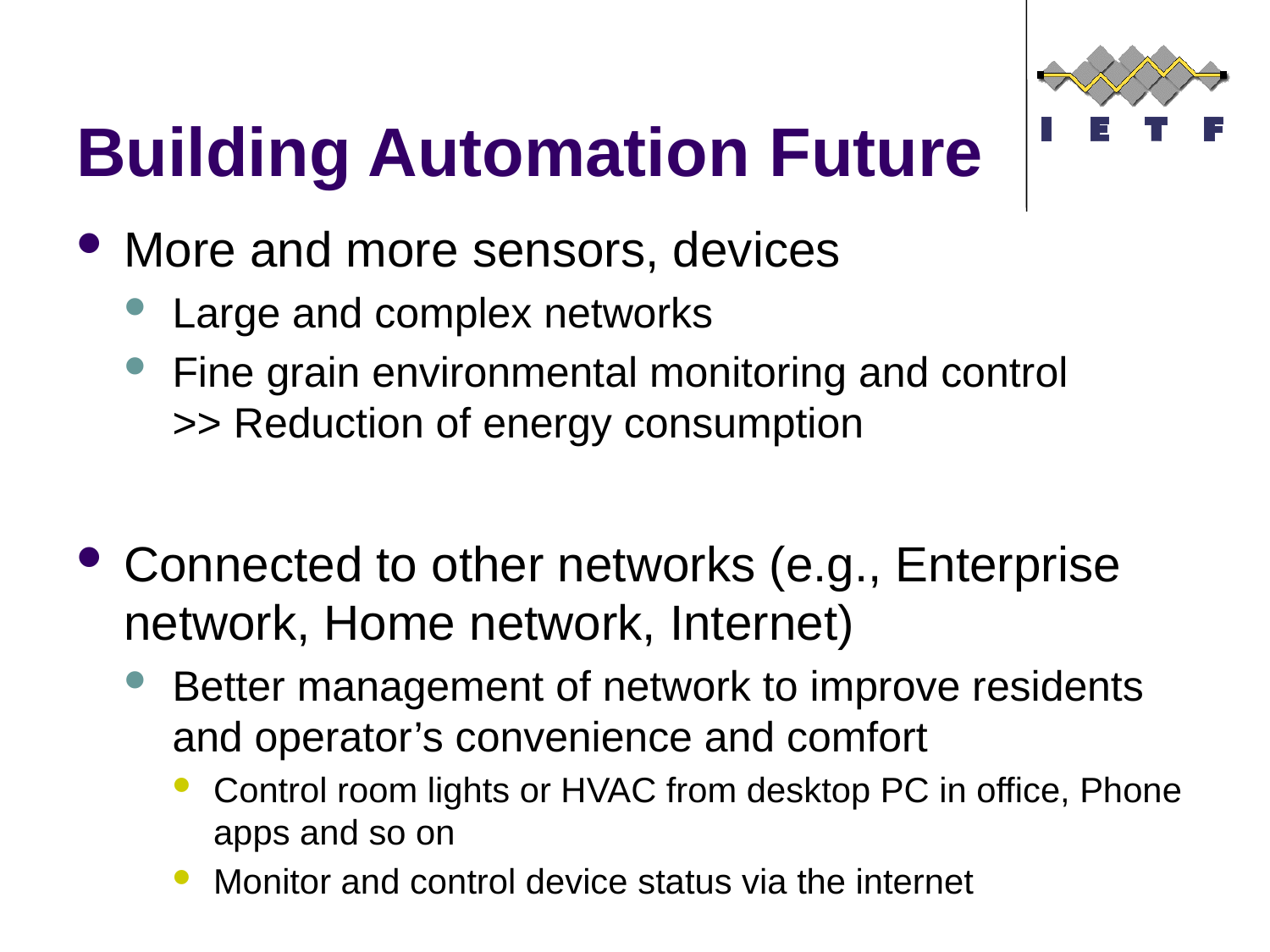

# Building Automation Future
More and more sensors, devices
Large and complex networks
Fine grain environmental monitoring and control
>> Reduction of energy consumption

Connected to other networks (e.g., Enterprise network, Home network, Internet)
Better management of network to improve residents and operator’s convenience and comfort
Control room lights or HVAC from desktop PC in office, Phone apps and so on
Monitor and control device status via the internet